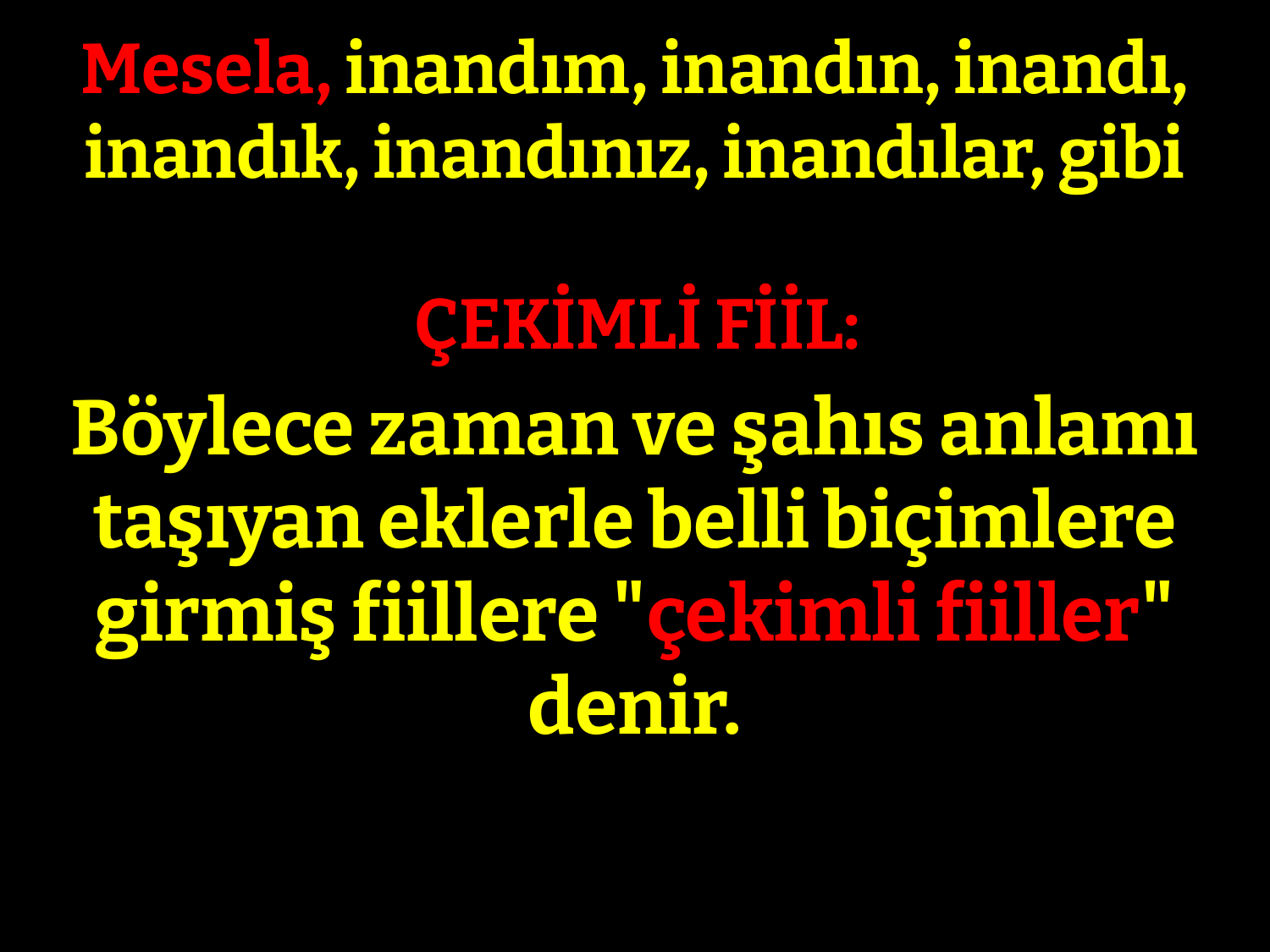

Mesela, inandım, inandın, inandı, inandık, inandınız, inandılar, gibi

ÇEKİMLİ FİİL:
#
Böylece zaman ve şahıs anlamı taşıyan eklerle belli biçimlere girmiş fiillere "çekimli fiiller" denir.